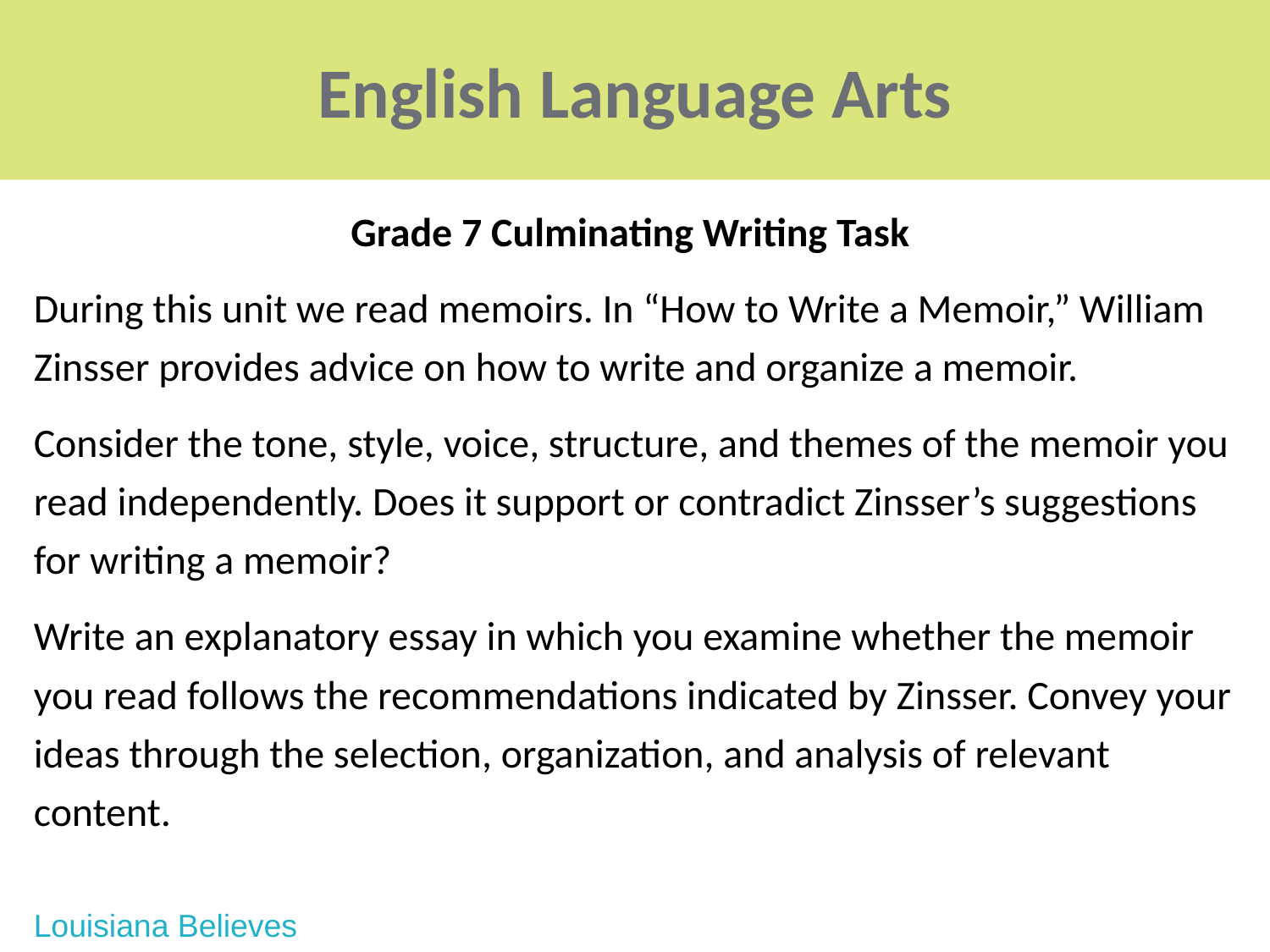

# English Language Arts
Grade 7 Culminating Writing Task
During this unit we read memoirs. In “How to Write a Memoir,” William Zinsser provides advice on how to write and organize a memoir.
Consider the tone, style, voice, structure, and themes of the memoir you read independently. Does it support or contradict Zinsser’s suggestions for writing a memoir?
Write an explanatory essay in which you examine whether the memoir you read follows the recommendations indicated by Zinsser. Convey your ideas through the selection, organization, and analysis of relevant content.
Louisiana Believes